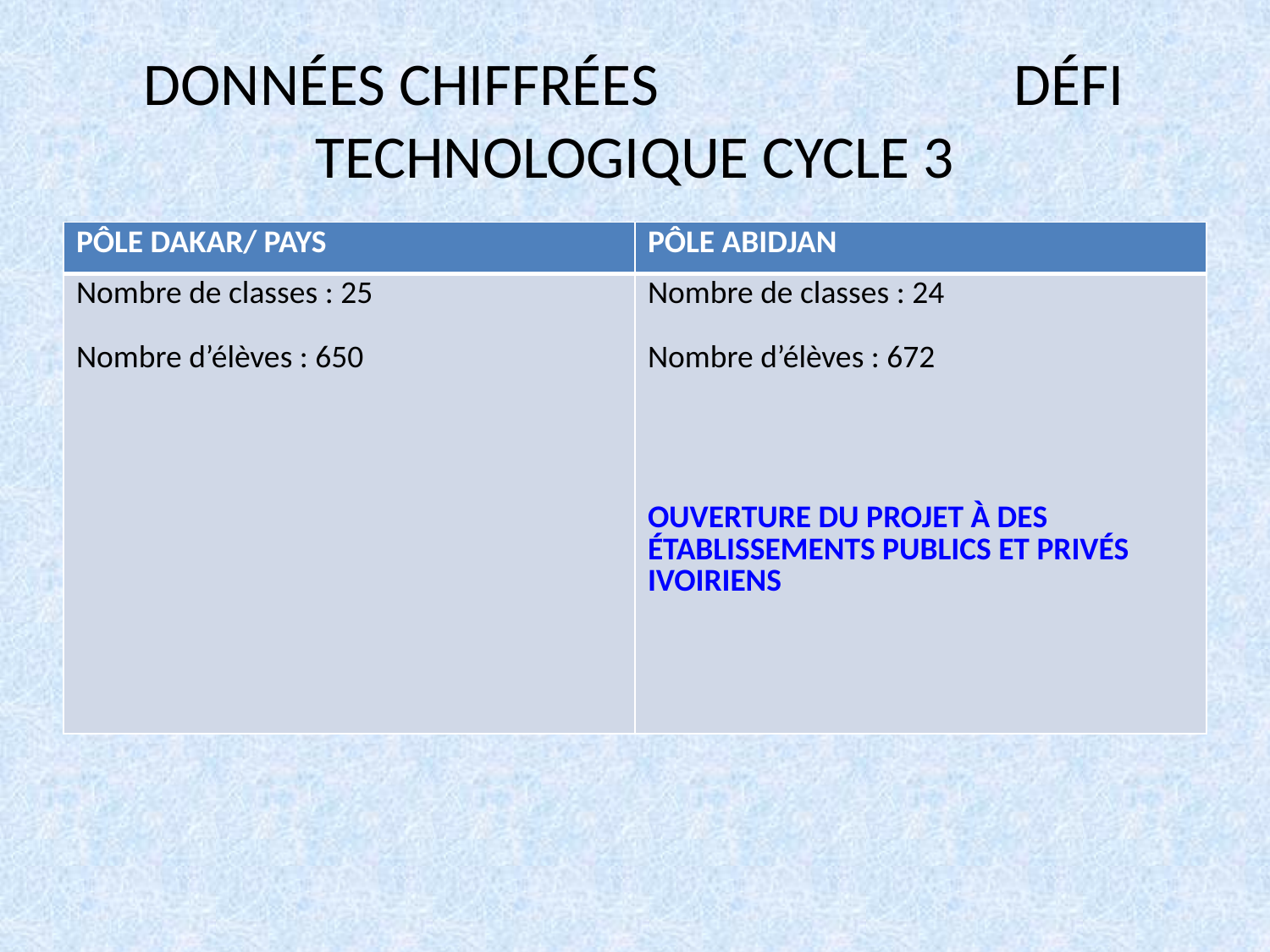

# DONNÉES CHIFFRÉES                          DÉFI TECHNOLOGIQUE CYCLE 3
| PÔLE DAKAR/ PAYS | PÔLE ABIDJAN |
| --- | --- |
| Nombre de classes : 25 Nombre d’élèves : 650 | Nombre de classes : 24 Nombre d’élèves : 672 OUVERTURE DU PROJET À DES ÉTABLISSEMENTS PUBLICS ET PRIVÉS IVOIRIENS |